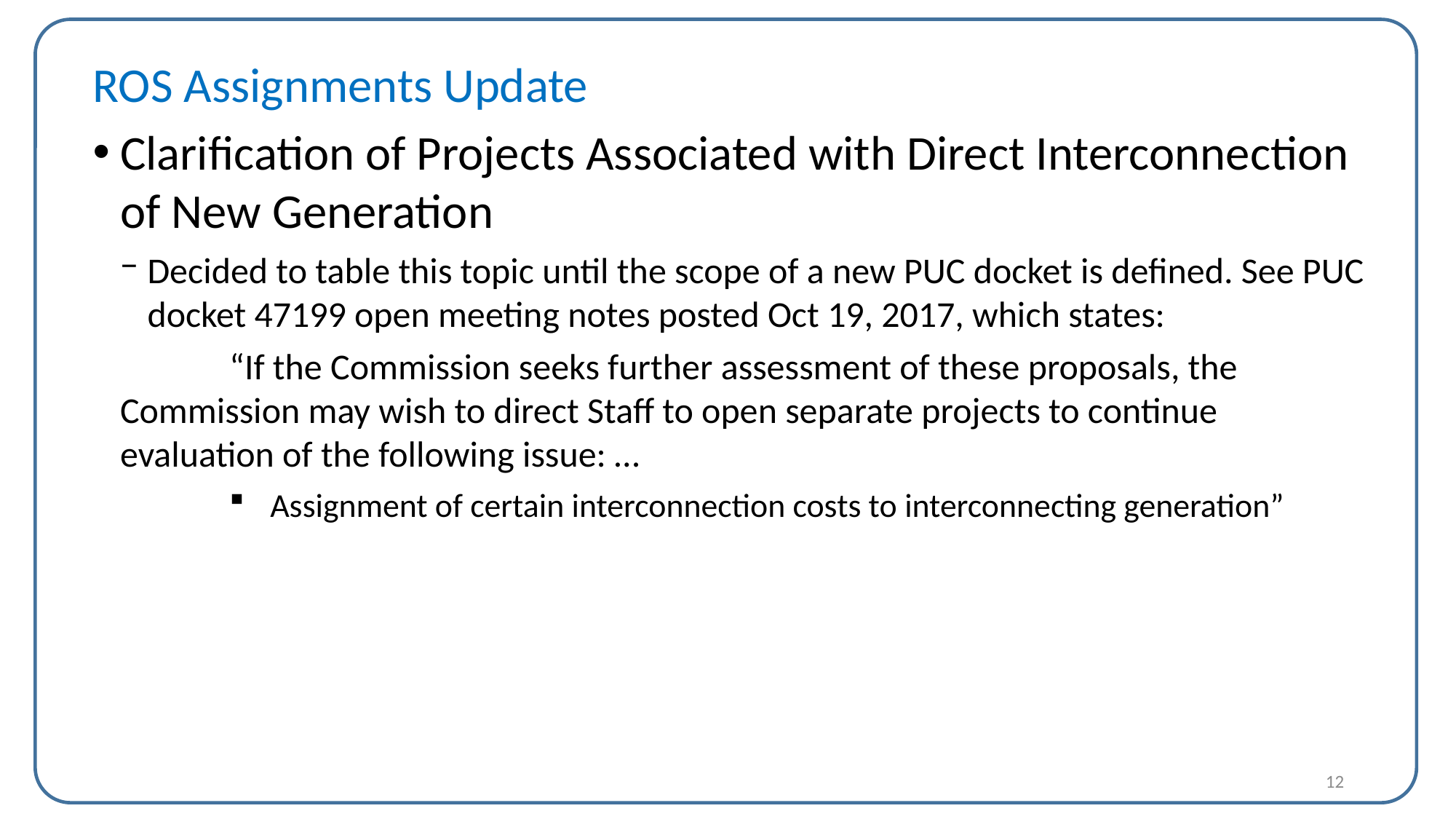

ROS Assignments Update
Clarification of Projects Associated with Direct Interconnection of New Generation
Decided to table this topic until the scope of a new PUC docket is defined. See PUC docket 47199 open meeting notes posted Oct 19, 2017, which states:
	“If the Commission seeks further assessment of these proposals, the 	Commission may wish to direct Staff to open separate projects to continue 	evaluation of the following issue: …
Assignment of certain interconnection costs to interconnecting generation”

12